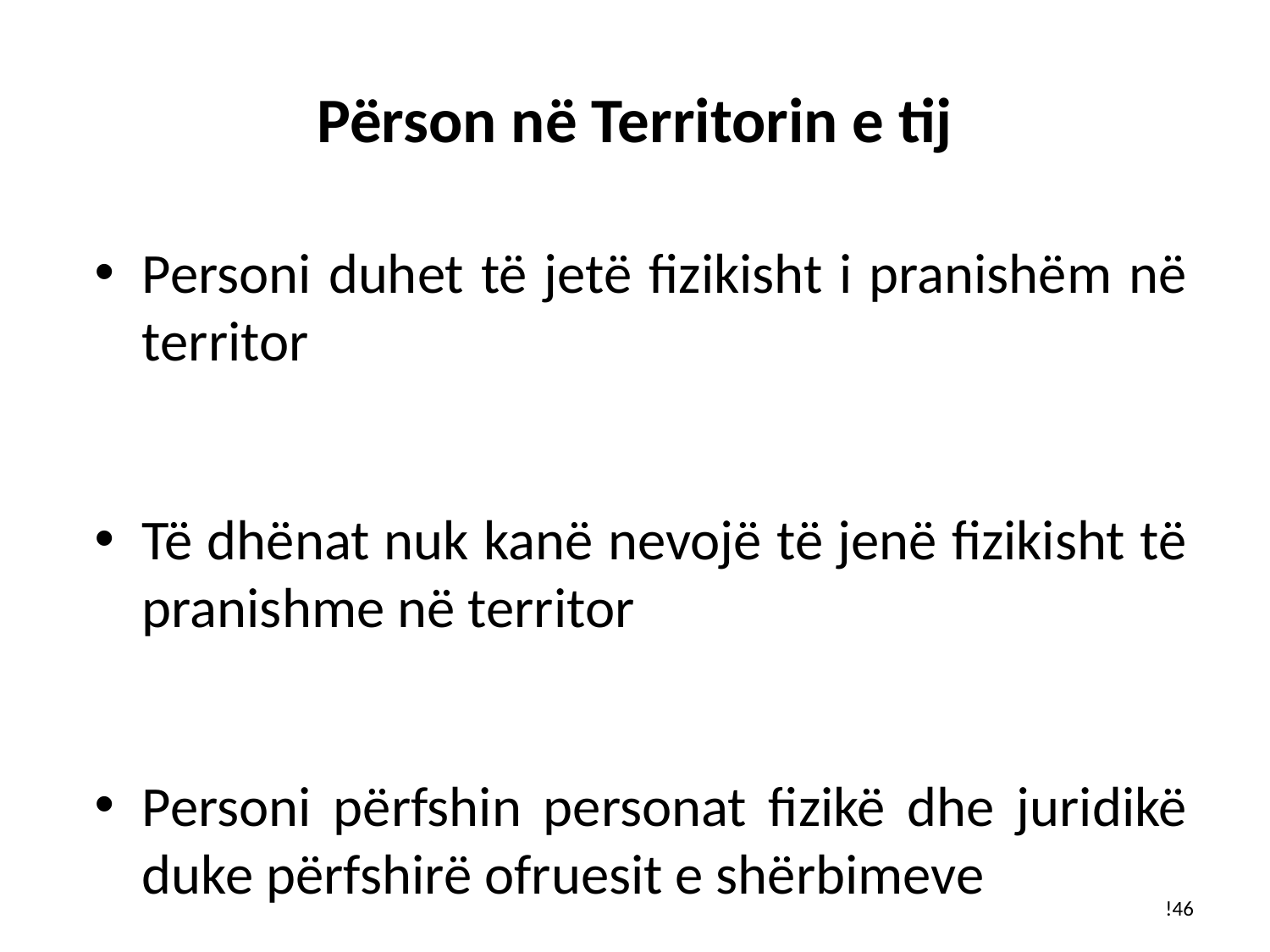

# Përson në Territorin e tij
Personi duhet të jetë fizikisht i pranishëm në territor

Të dhënat nuk kanë nevojë të jenë fizikisht të pranishme në territor

Personi përfshin personat fizikë dhe juridikë duke përfshirë ofruesit e shërbimeve
!46